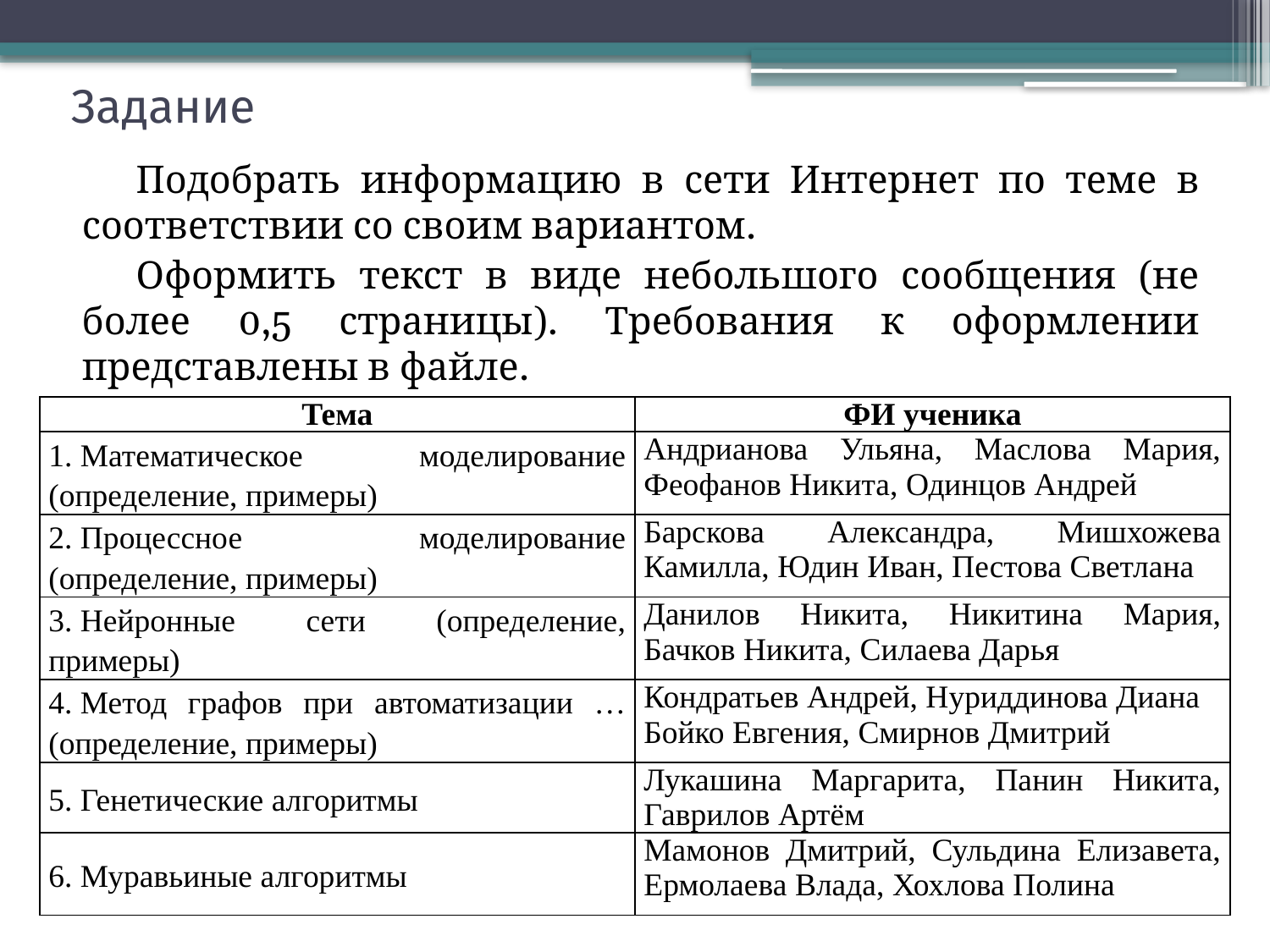

# Задание
Подобрать информацию в сети Интернет по теме в соответствии со своим вариантом.
Оформить текст в виде небольшого сообщения (не более 0,5 страницы). Требования к оформлении представлены в файле.

| Тема | ФИ ученика |
| --- | --- |
| 1. Математическое моделирование (определение, примеры) | Андрианова Ульяна, Маслова Мария, Феофанов Никита, Одинцов Андрей |
| 2. Процессное моделирование (определение, примеры) | Барскова Александра, Мишхожева Камилла, Юдин Иван, Пестова Светлана |
| 3. Нейронные сети (определение, примеры) | Данилов Никита, Никитина Мария, Бачков Никита, Силаева Дарья |
| 4. Метод графов при автоматизации … (определение, примеры) | Кондратьев Андрей, Нуриддинова Диана Бойко Евгения, Смирнов Дмитрий |
| 5. Генетические алгоритмы | Лукашина Маргарита, Панин Никита, Гаврилов Артём |
| 6. Муравьиные алгоритмы | Мамонов Дмитрий, Сульдина Елизавета, Ермолаева Влада, Хохлова Полина |